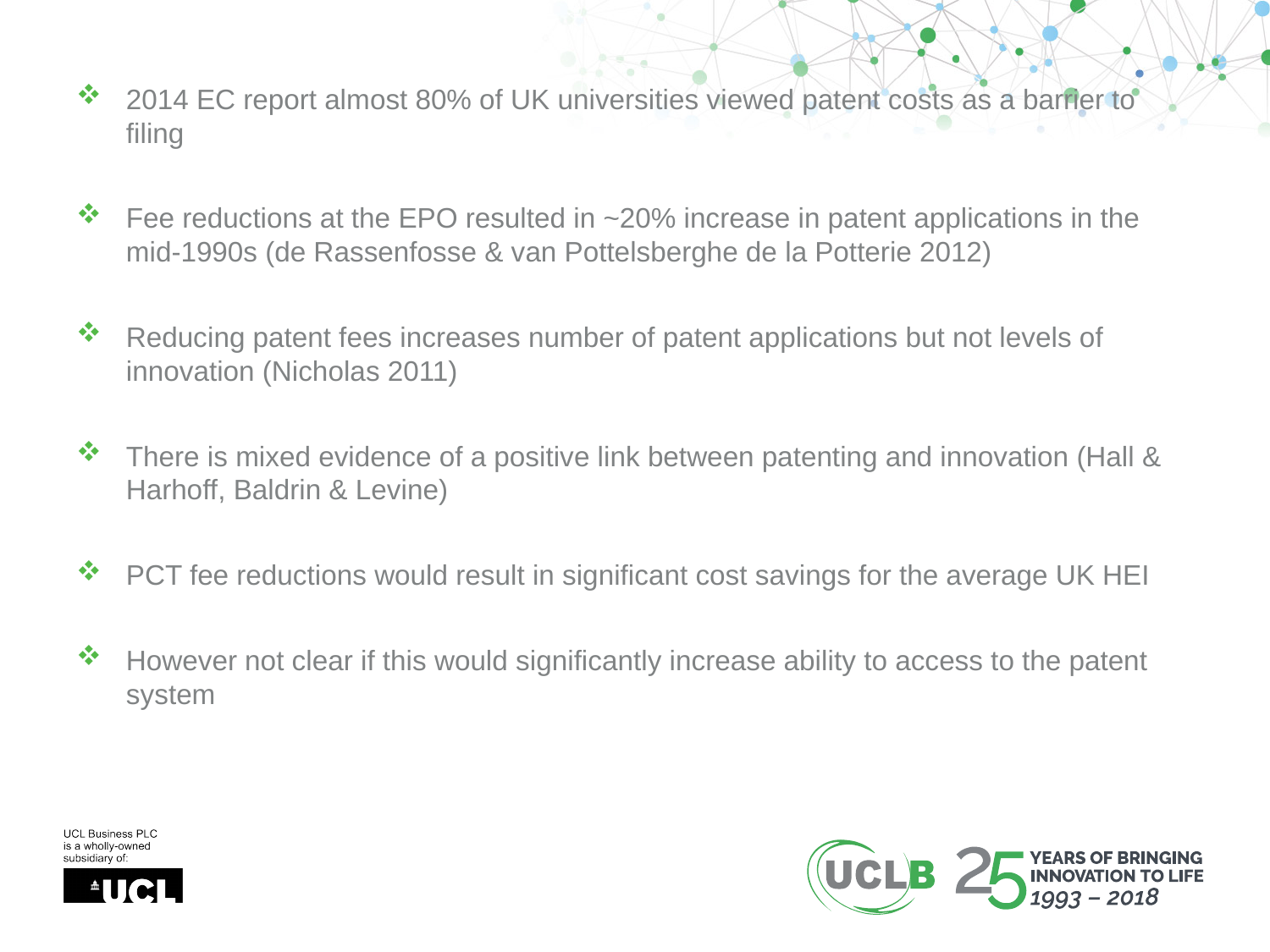

2014 EC report almost 80% of UK universities viewed patent costs as a barrier to filing

Fee reductions at the EPO resulted in ~20% increase in patent applications in the mid-1990s (de Rassenfosse & van Pottelsberghe de la Potterie 2012)

Reducing patent fees increases number of patent applications but not levels of innovation (Nicholas 2011)

There is mixed evidence of a positive link between patenting and innovation (Hall & Harhoff, Baldrin & Levine)

PCT fee reductions would result in significant cost savings for the average UK HEI

However not clear if this would significantly increase ability to access to the patent system